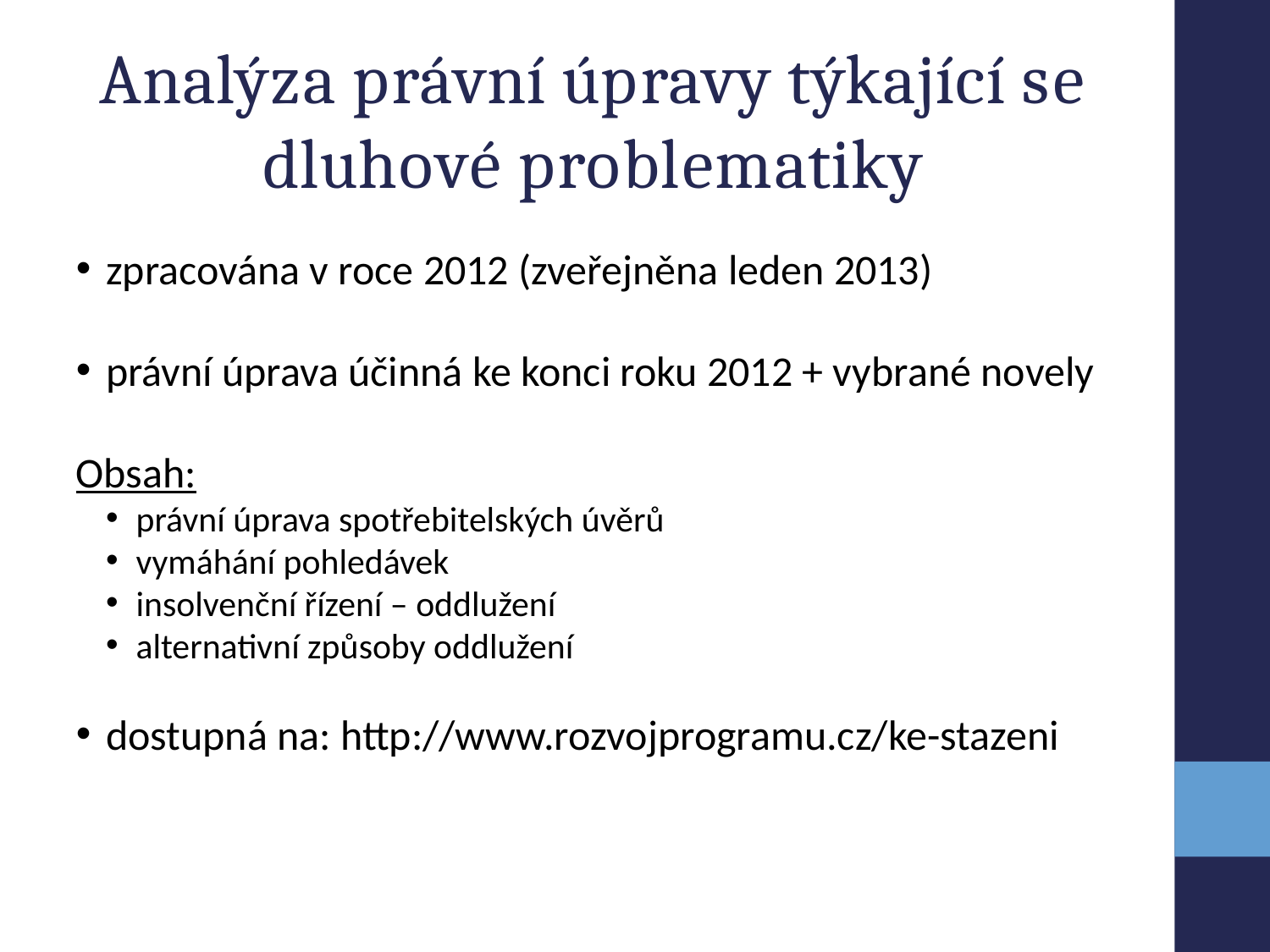

Analýza právní úpravy týkající se dluhové problematiky
zpracována v roce 2012 (zveřejněna leden 2013)

právní úprava účinná ke konci roku 2012 + vybrané novely

Obsah:
právní úprava spotřebitelských úvěrů
vymáhání pohledávek
insolvenční řízení – oddlužení
alternativní způsoby oddlužení

dostupná na: http://www.rozvojprogramu.cz/ke-stazeni